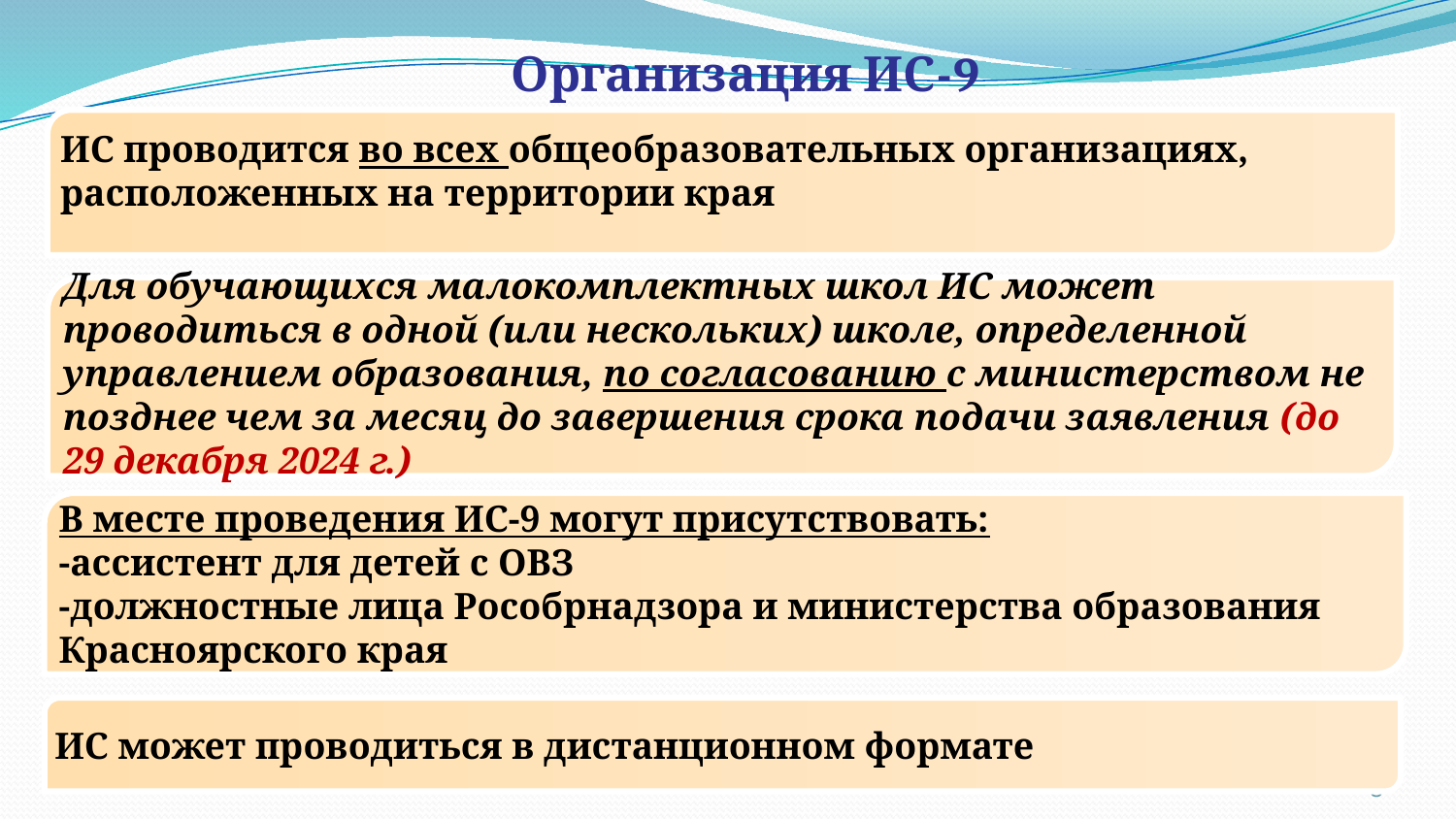

Организация ИС-9
ИС проводится во всех общеобразовательных организациях, расположенных на территории края

Для обучающихся малокомплектных школ ИС может проводиться в одной (или нескольких) школе, определенной управлением образования, по согласованию с министерством не позднее чем за месяц до завершения срока подачи заявления (до 29 декабря 2024 г.)

В месте проведения ИС-9 могут присутствовать:
-ассистент для детей с ОВЗ
-должностные лица Рособрнадзора и министерства образования Красноярского края
ИС может проводиться в дистанционном формате
8